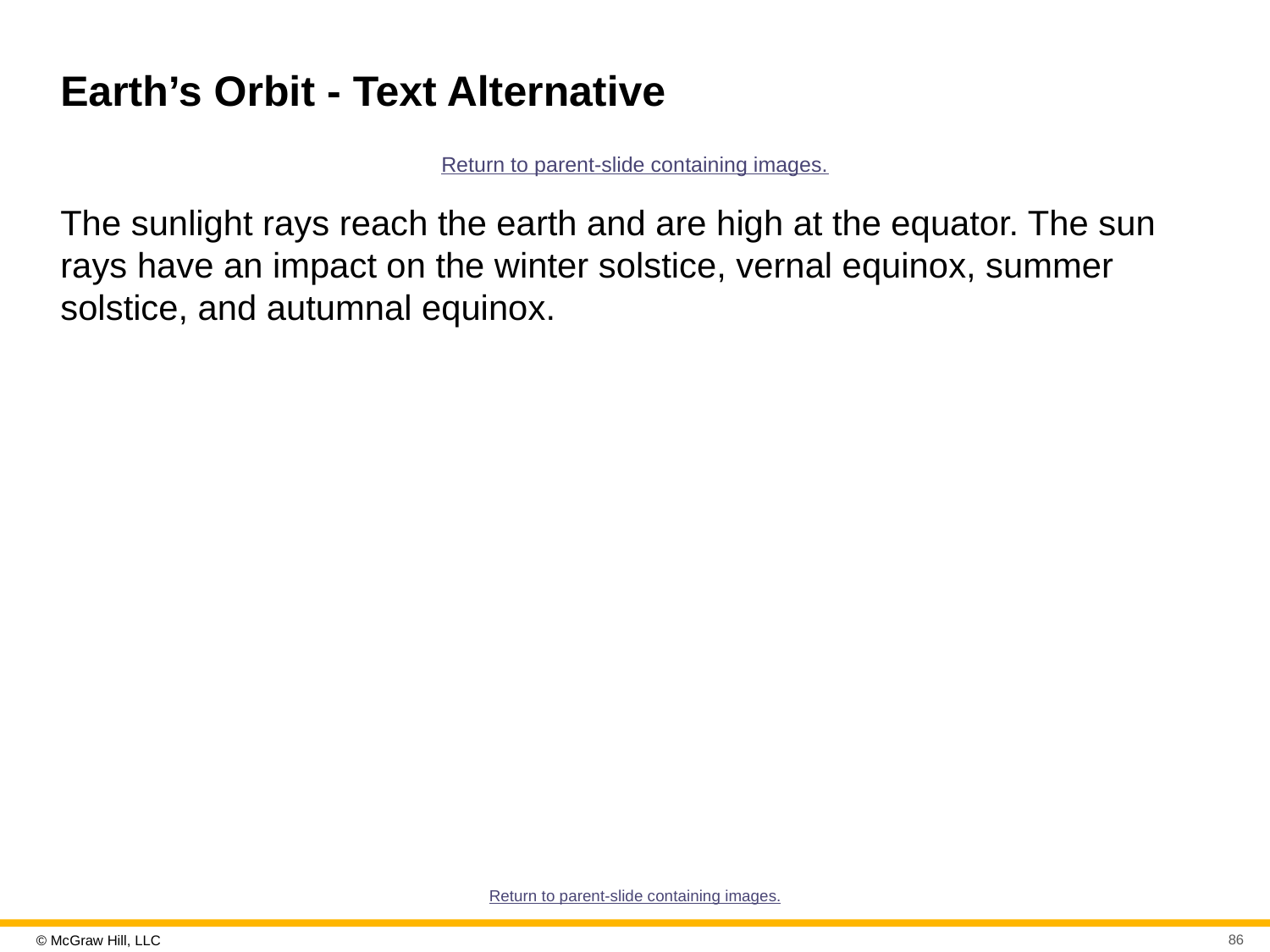

# Earth’s Orbit - Text Alternative
Return to parent-slide containing images.
The sunlight rays reach the earth and are high at the equator. The sun rays have an impact on the winter solstice, vernal equinox, summer solstice, and autumnal equinox.
Return to parent-slide containing images.
86